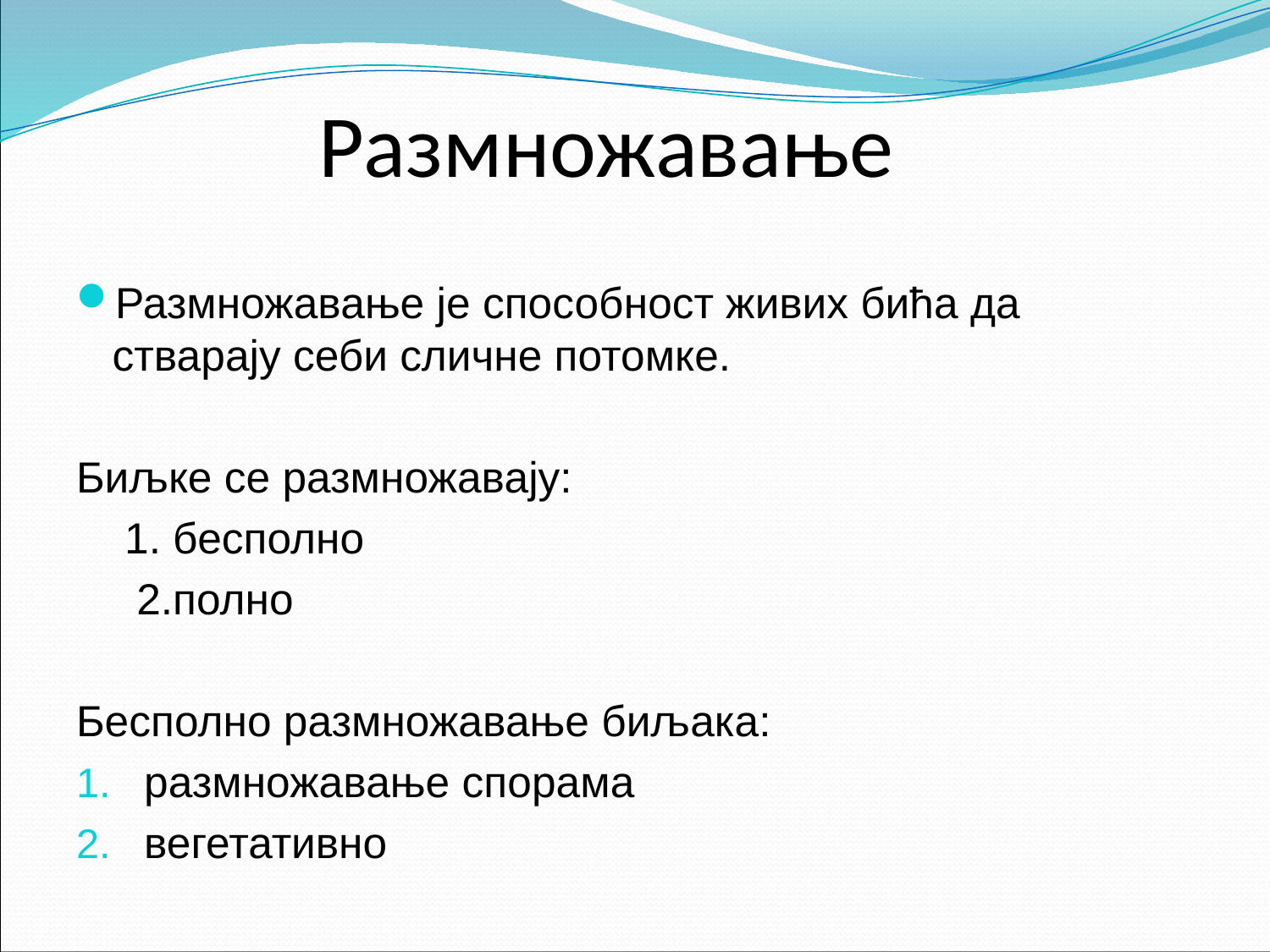

# Размножавање
Размножавање је способност живих бића да стварају себи сличне потомке.

Биљке се размножавају:
    1. бесполно
     2.полно

Бесполно размножавање биљака:
размножавање спорама
вегетативно